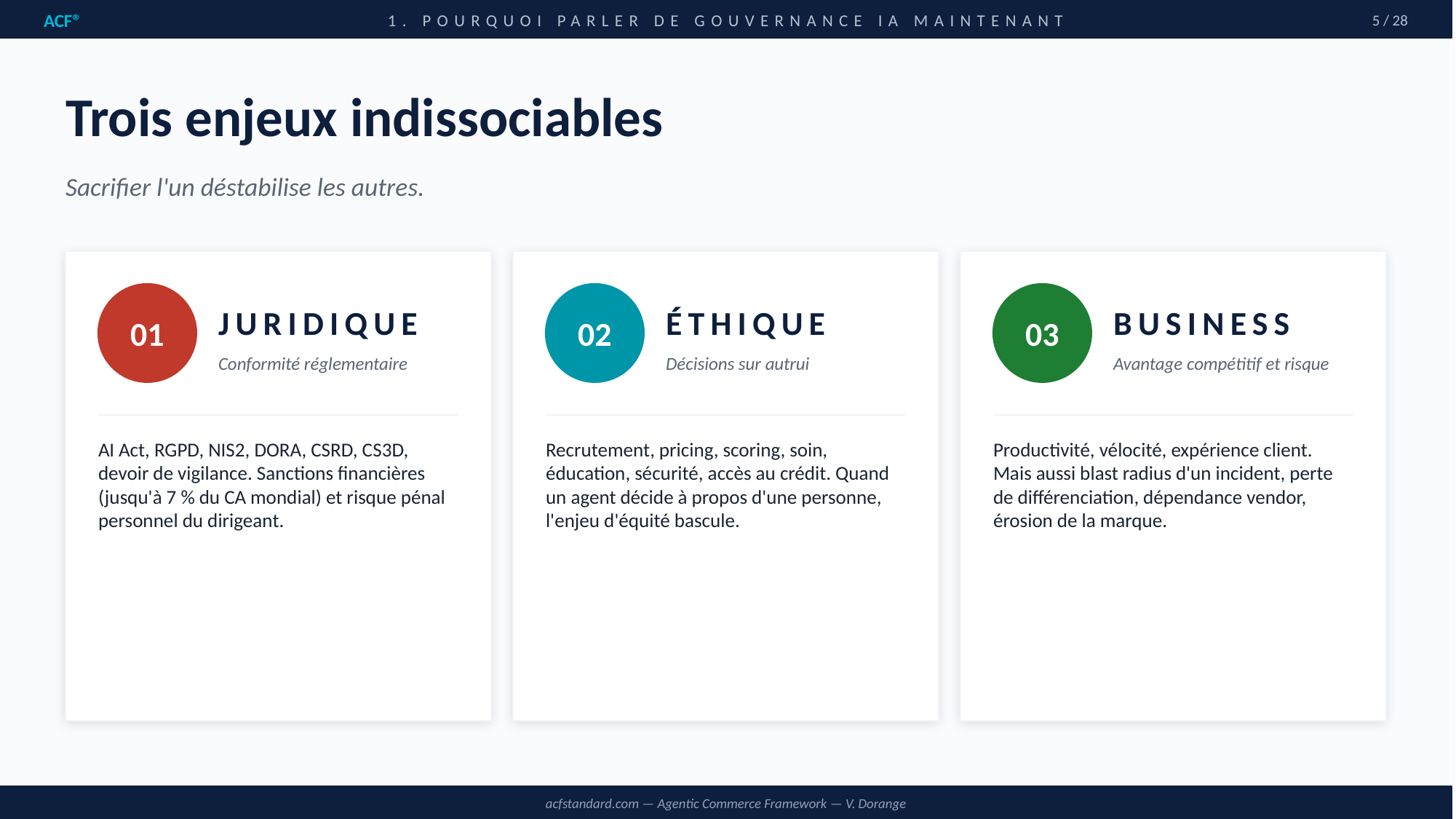

ACF®
1. POURQUOI PARLER DE GOUVERNANCE IA MAINTENANT
5 / 28
Trois enjeux indissociables
Sacrifier l'un déstabilise les autres.

01

02

03
JURIDIQUE
ÉTHIQUE
BUSINESS
Conformité réglementaire
Décisions sur autrui
Avantage compétitif et risque

AI Act, RGPD, NIS2, DORA, CSRD, CS3D, devoir de vigilance. Sanctions financières (jusqu'à 7 % du CA mondial) et risque pénal personnel du dirigeant.
Recrutement, pricing, scoring, soin, éducation, sécurité, accès au crédit. Quand un agent décide à propos d'une personne, l'enjeu d'équité bascule.
Productivité, vélocité, expérience client. Mais aussi blast radius d'un incident, perte de différenciation, dépendance vendor, érosion de la marque.

acfstandard.com — Agentic Commerce Framework — V. Dorange